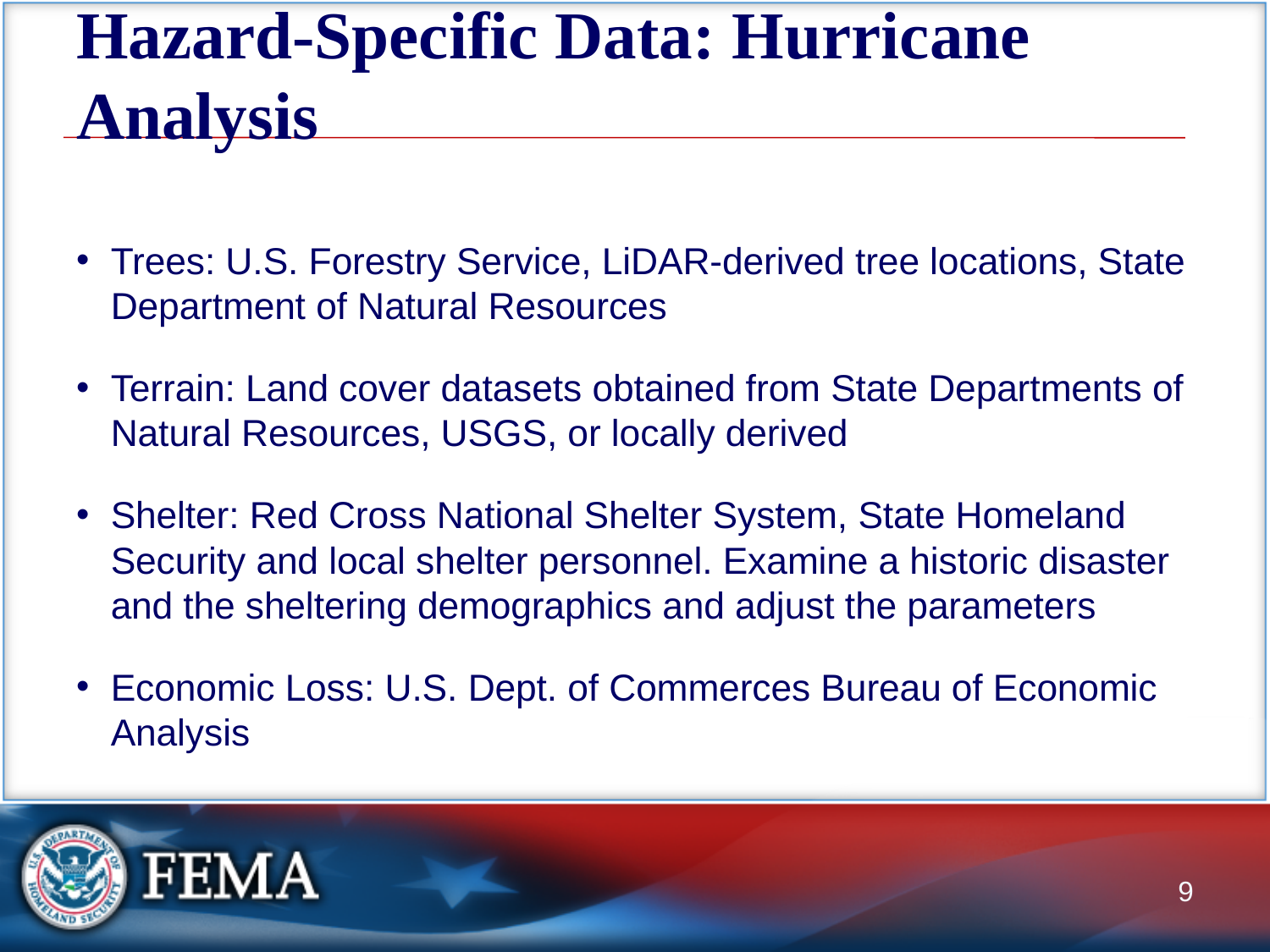

# Hazard-Specific Data: Hurricane Analysis

Trees: U.S. Forestry Service, LiDAR-derived tree locations, State Department of Natural Resources
Terrain: Land cover datasets obtained from State Departments of Natural Resources, USGS, or locally derived
Shelter: Red Cross National Shelter System, State Homeland Security and local shelter personnel. Examine a historic disaster and the sheltering demographics and adjust the parameters
Economic Loss: U.S. Dept. of Commerces Bureau of Economic Analysis
9